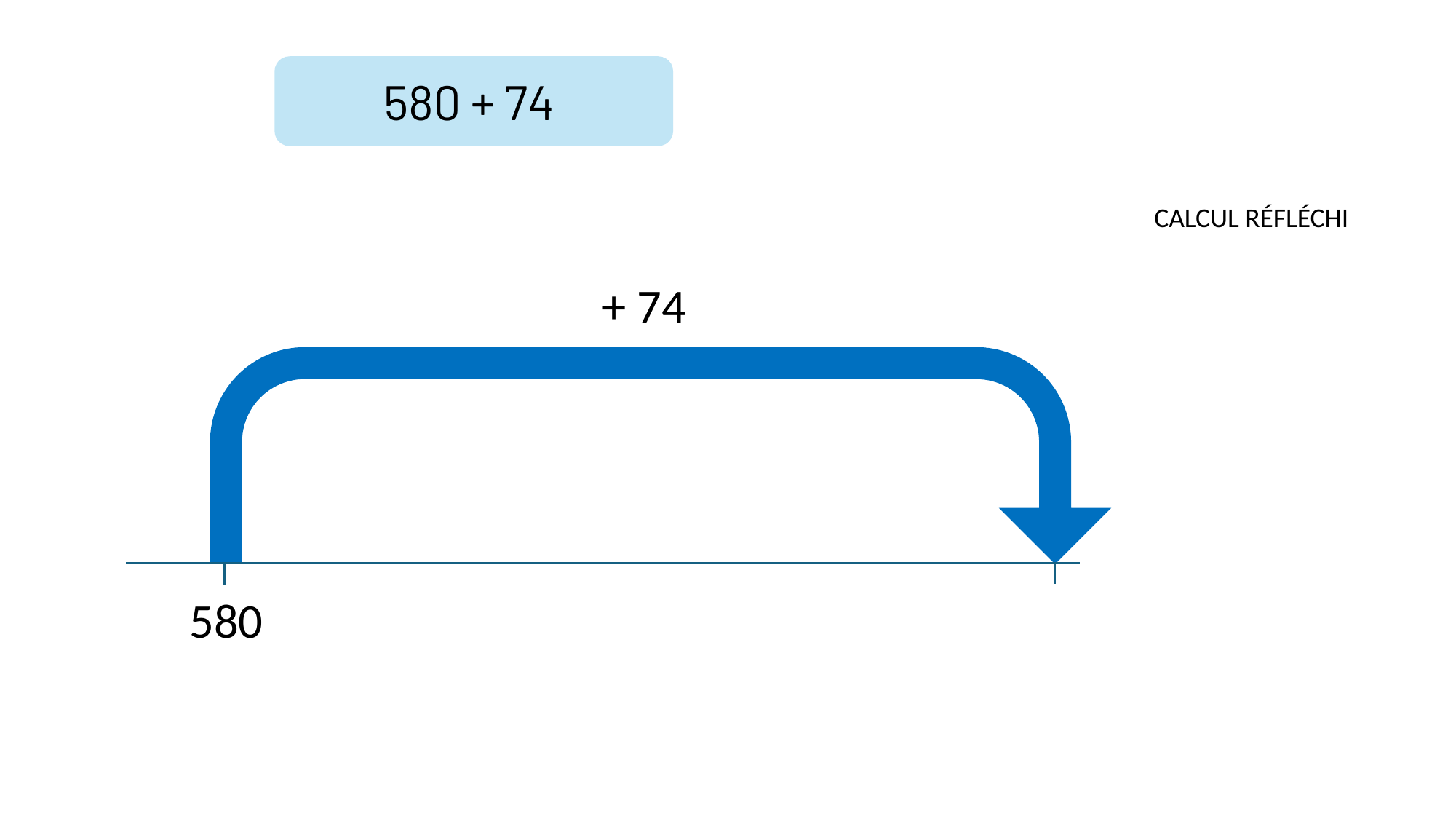

580 + 74
CALCUL RÉFLÉCHI
 + 74

580